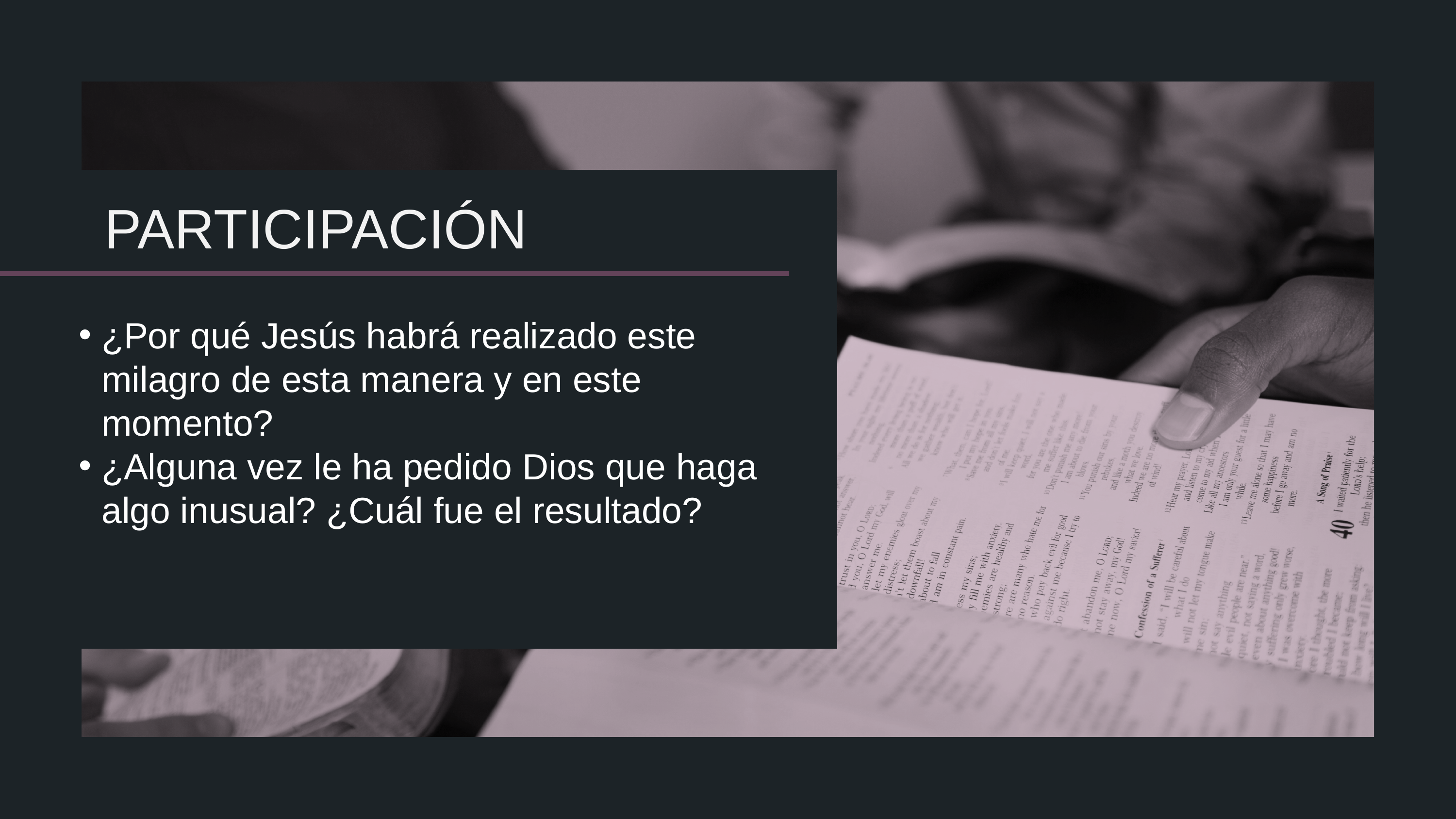

¿Por qué Jesús habrá realizado este milagro de esta manera y en este momento?
¿Alguna vez le ha pedido Dios que haga algo inusual? ¿Cuál fue el resultado?